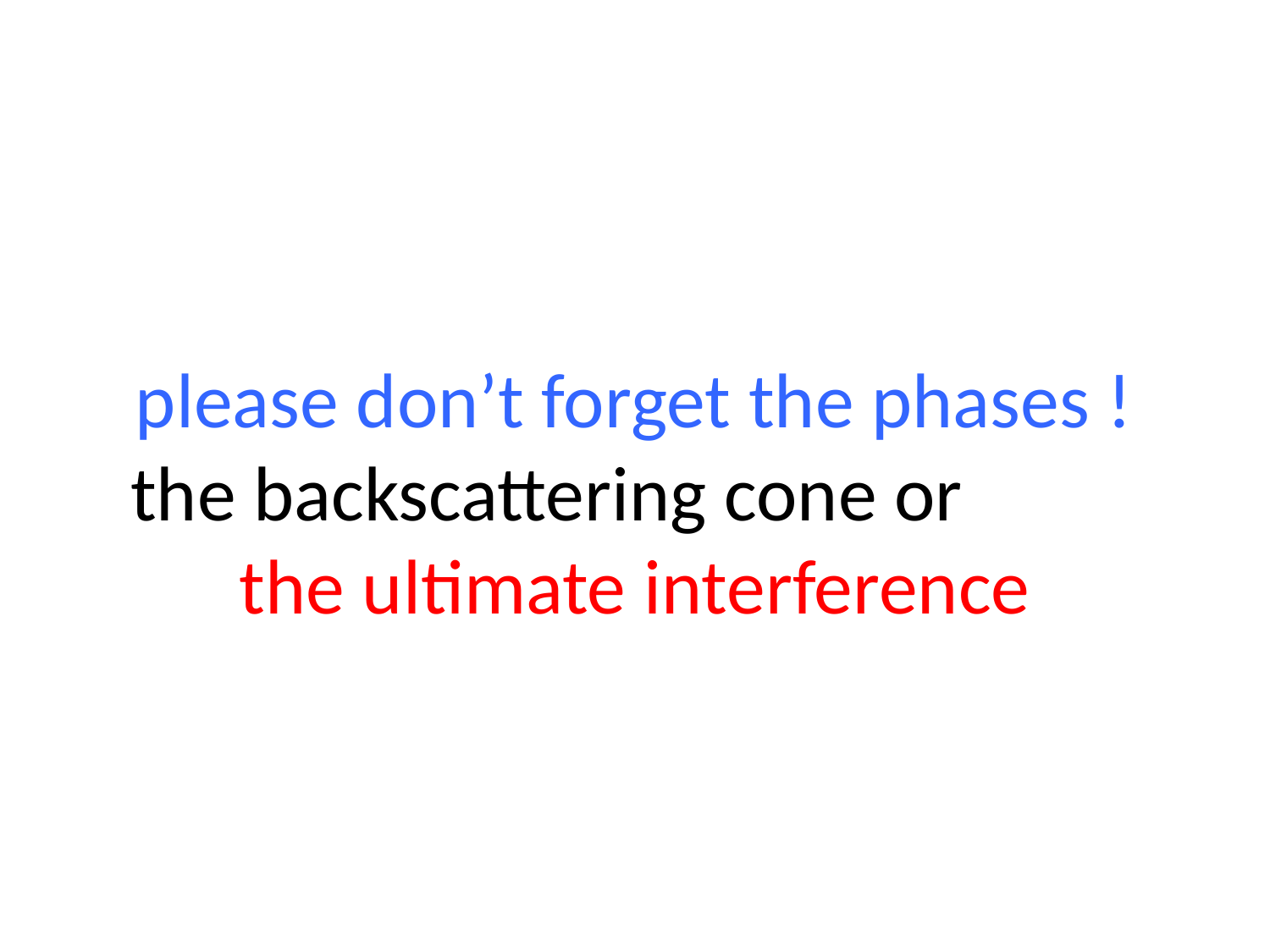

# please don’t forget the phases ! the backscattering cone or           the ultimate interference